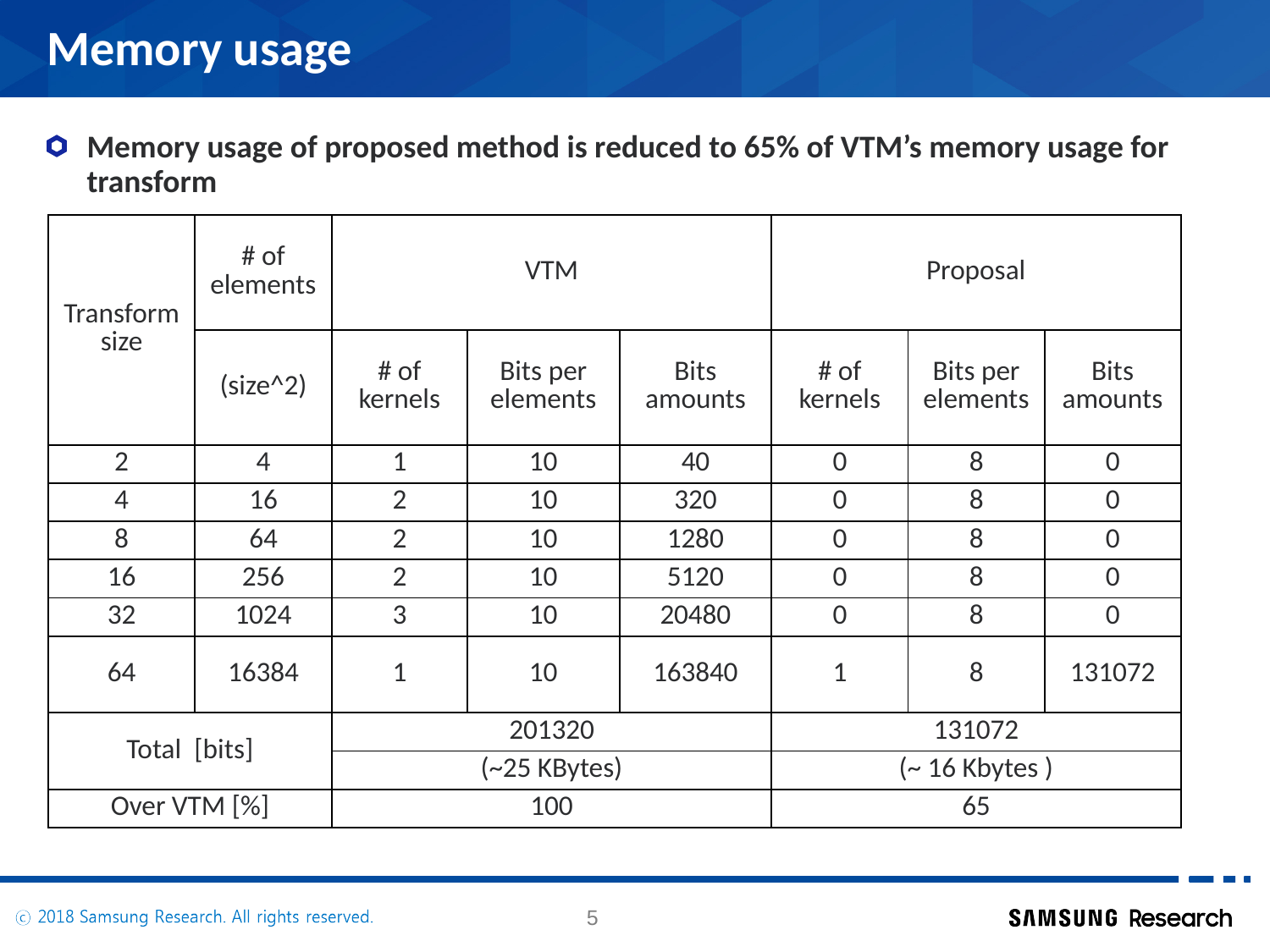

# Memory usage
Memory usage of proposed method is reduced to 65% of VTM’s memory usage for transform
| Transform size | # of elements | VTM |  |  | Proposal |  |  |
| --- | --- | --- | --- | --- | --- | --- | --- |
|  | (size^2) | # of kernels | Bits per elements | Bits amounts | # of kernels | Bits per elements | Bits amounts |
| 2 | 4 | 1 | 10 | 40 | 0 | 8 | 0 |
| 4 | 16 | 2 | 10 | 320 | 0 | 8 | 0 |
| 8 | 64 | 2 | 10 | 1280 | 0 | 8 | 0 |
| 16 | 256 | 2 | 10 | 5120 | 0 | 8 | 0 |
| 32 | 1024 | 3 | 10 | 20480 | 0 | 8 | 0 |
| 64 | 16384 | 1 | 10 | 163840 | 1 | 8 | 131072 |
| Total [bits] |  | 201320 |  |  | 131072 |  |  |
|  |  | (~25 KBytes) |  |  | (~ 16 Kbytes ) |  |  |
| Over VTM [%] |  | 100 |  |  | 65 |  |  |